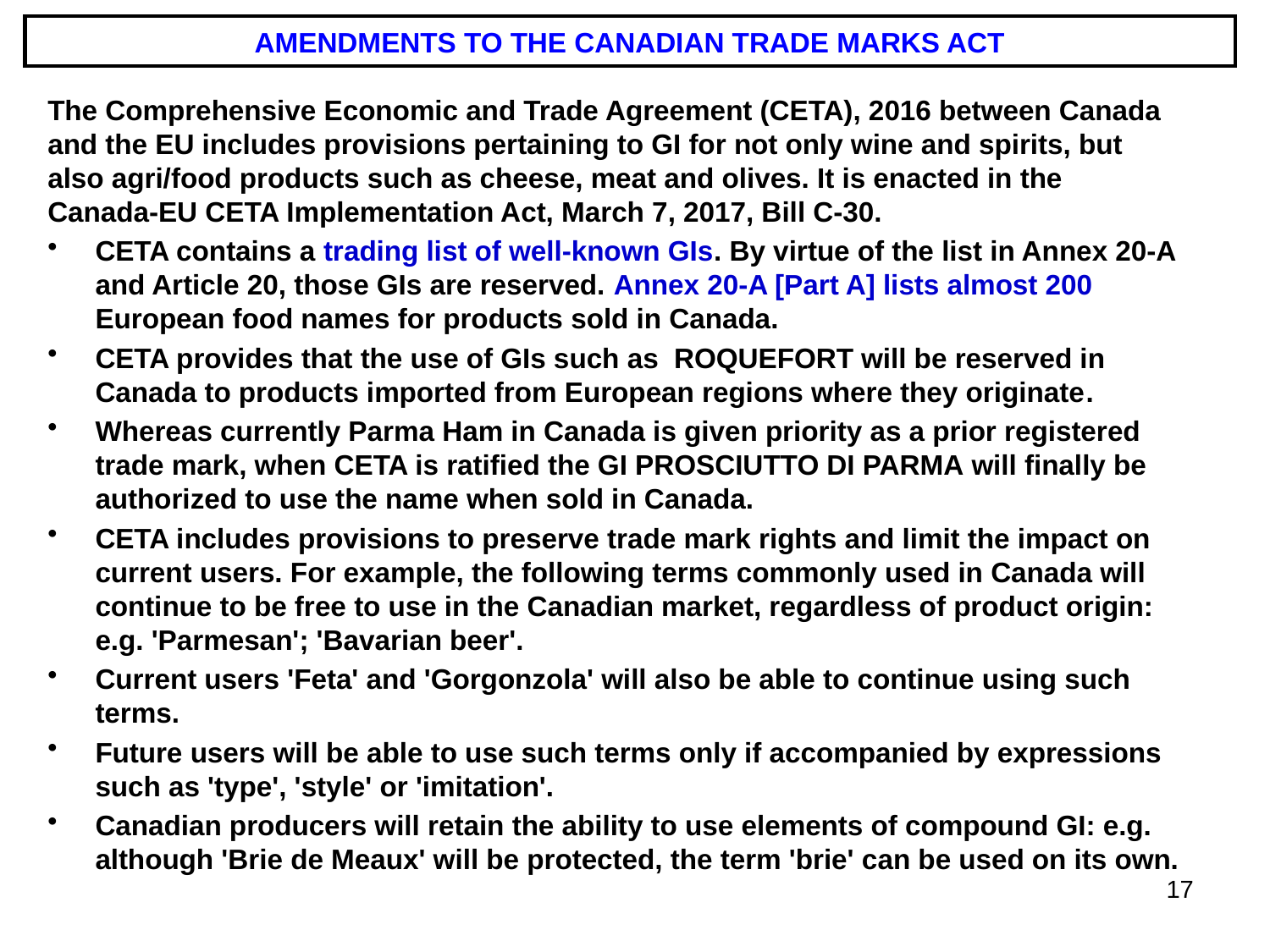

# AMENDMENTS TO THE CANADIAN TRADE MARKS ACT
The Comprehensive Economic and Trade Agreement (CETA), 2016 between Canada and the EU includes provisions pertaining to GI for not only wine and spirits, but also agri/food products such as cheese, meat and olives. It is enacted in the Canada-EU CETA Implementation Act, March 7, 2017, Bill C-30.
CETA contains a trading list of well-known GIs. By virtue of the list in Annex 20-A and Article 20, those GIs are reserved. Annex 20-A [Part A] lists almost 200 European food names for products sold in Canada.
CETA provides that the use of GIs such as  ROQUEFORT will be reserved in Canada to products imported from European regions where they originate.
Whereas currently Parma Ham in Canada is given priority as a prior registered trade mark, when CETA is ratified the GI PROSCIUTTO DI PARMA will finally be authorized to use the name when sold in Canada.
CETA includes provisions to preserve trade mark rights and limit the impact on current users. For example, the following terms commonly used in Canada will continue to be free to use in the Canadian market, regardless of product origin: e.g. 'Parmesan'; 'Bavarian beer'.
Current users 'Feta' and 'Gorgonzola' will also be able to continue using such terms.
Future users will be able to use such terms only if accompanied by expressions such as 'type', 'style' or 'imitation'.
Canadian producers will retain the ability to use elements of compound GI: e.g. although 'Brie de Meaux' will be protected, the term 'brie' can be used on its own.

17